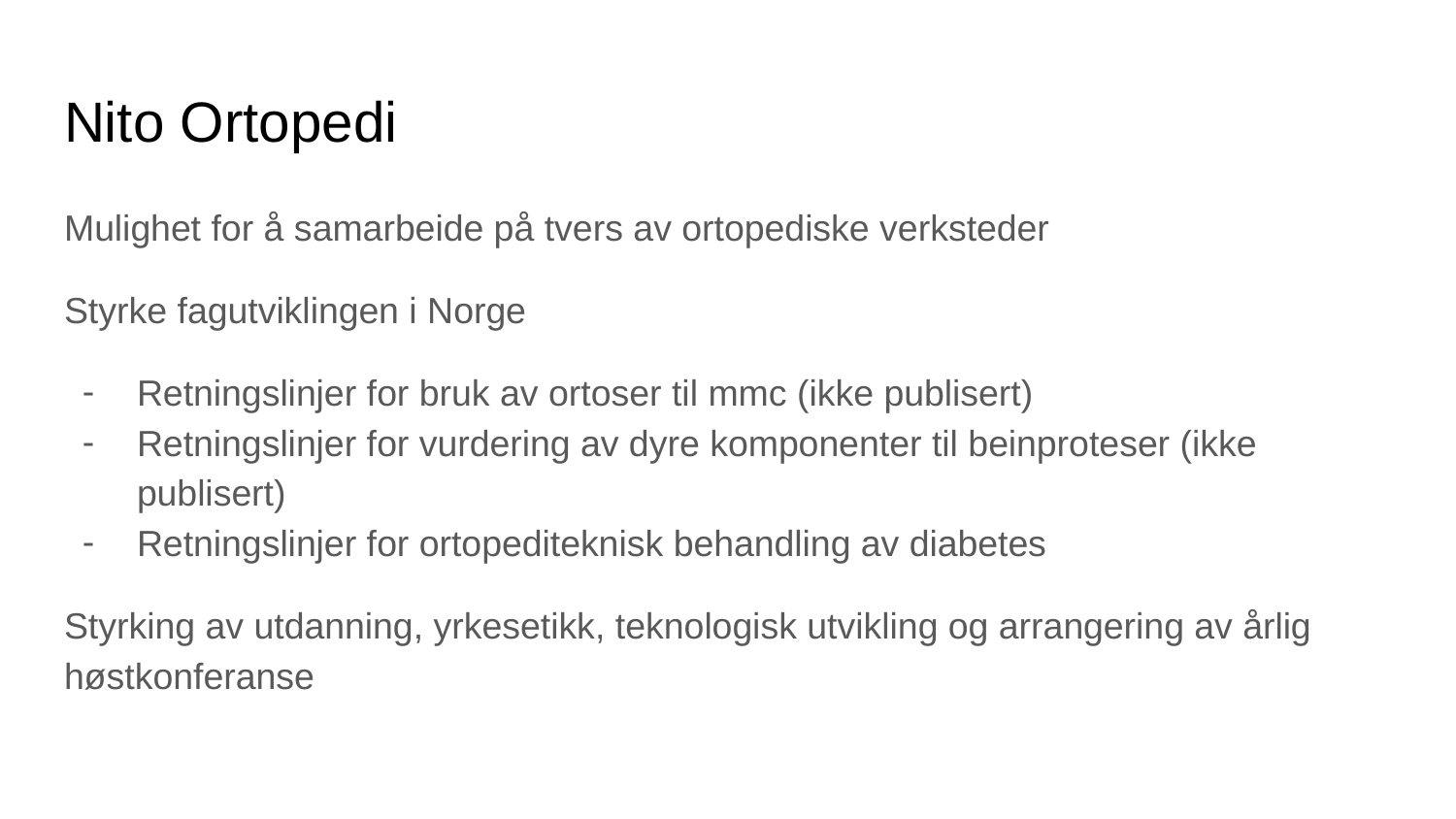

# Nito Ortopedi
Mulighet for å samarbeide på tvers av ortopediske verksteder
Styrke fagutviklingen i Norge
Retningslinjer for bruk av ortoser til mmc (ikke publisert)
Retningslinjer for vurdering av dyre komponenter til beinproteser (ikke publisert)
Retningslinjer for ortopediteknisk behandling av diabetes
Styrking av utdanning, yrkesetikk, teknologisk utvikling og arrangering av årlig høstkonferanse